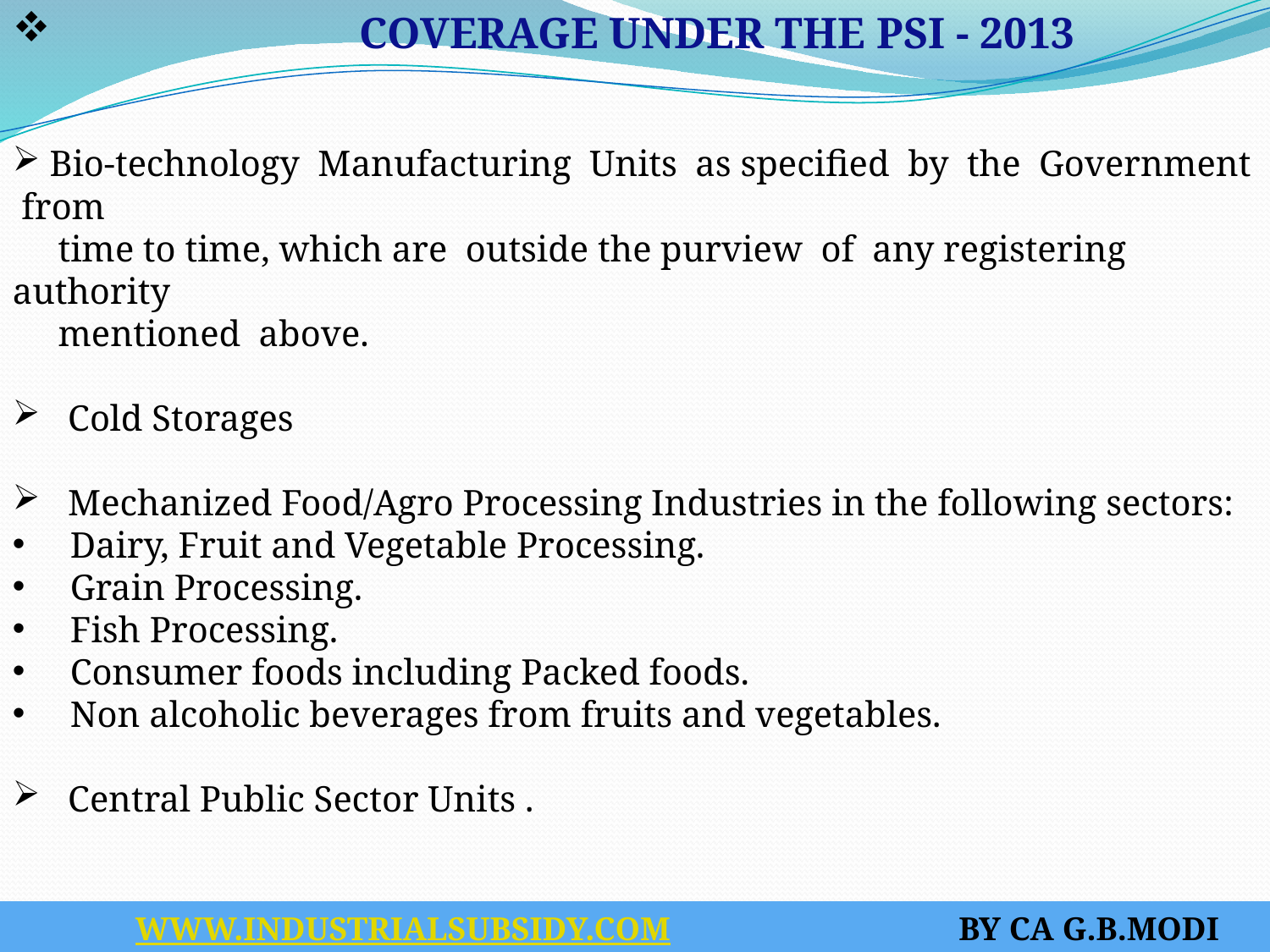

COVERAGE UNDER THE PSI - 2013

 Bio-technology  Manufacturing  Units  as specified  by  the  Government  from
     time to time, which are  outside the purview  of  any registering  authority
     mentioned  above.

   Cold Storages

   Mechanized Food/Agro Processing Industries in the following sectors:
     Dairy, Fruit and Vegetable Processing.
     Grain Processing.
     Fish Processing.
     Consumer foods including Packed foods.
     Non alcoholic beverages from fruits and vegetables.

   Central Public Sector Units .
 WWW.INDUSTRIALSUBSIDY.COM                                   BY CA G.B.MODI